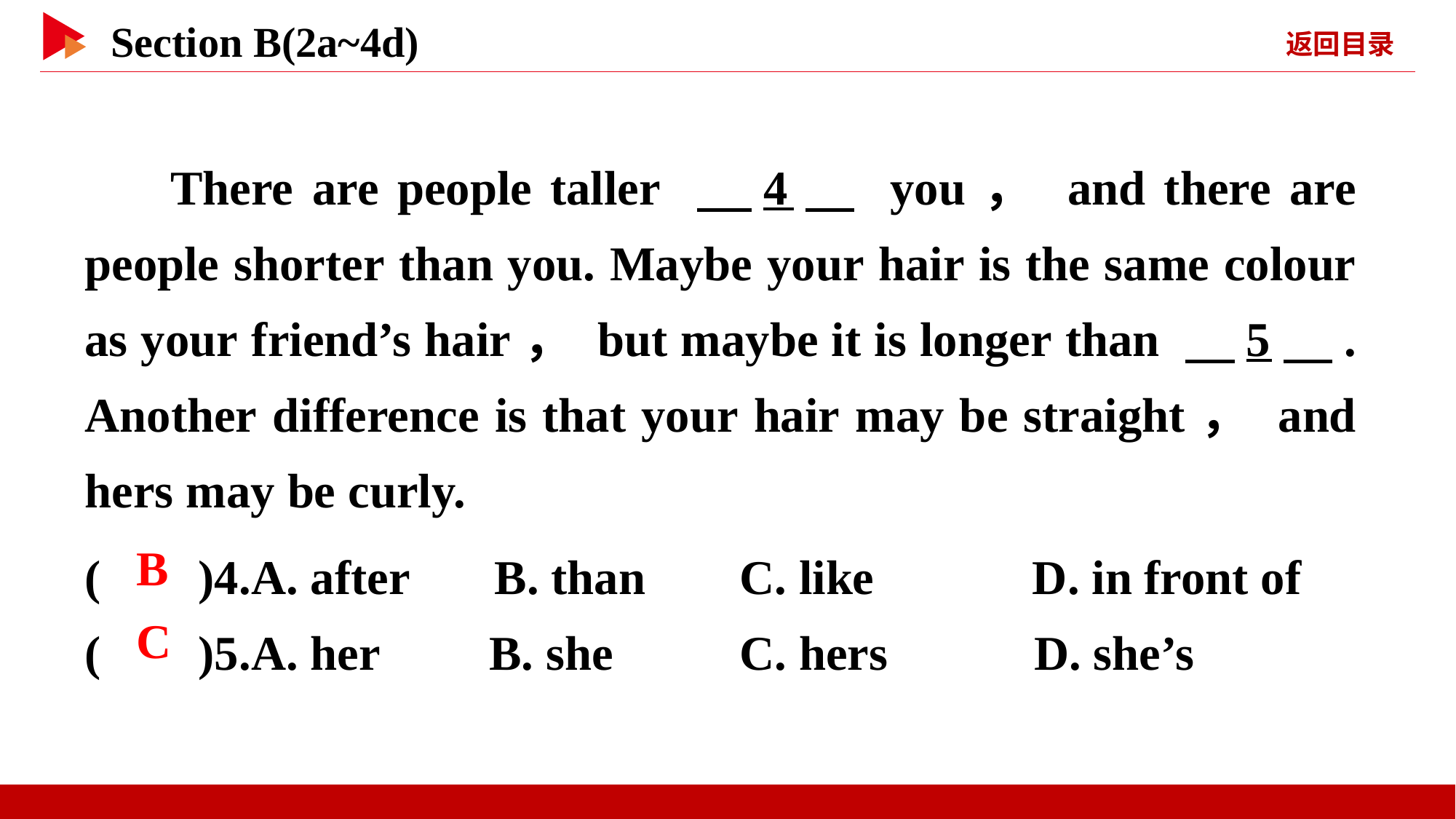

There are people taller 　4　 you， and there are people shorter than you. Maybe your hair is the same colour as your friend’s hair， but maybe it is longer than 　5　. Another difference is that your hair may be straight， and hers may be curly.
(        )4.A. after       B. than	C. like             D. in front of
(        )5.A. her         B. she		C. hers            D. she’s
   B
   C